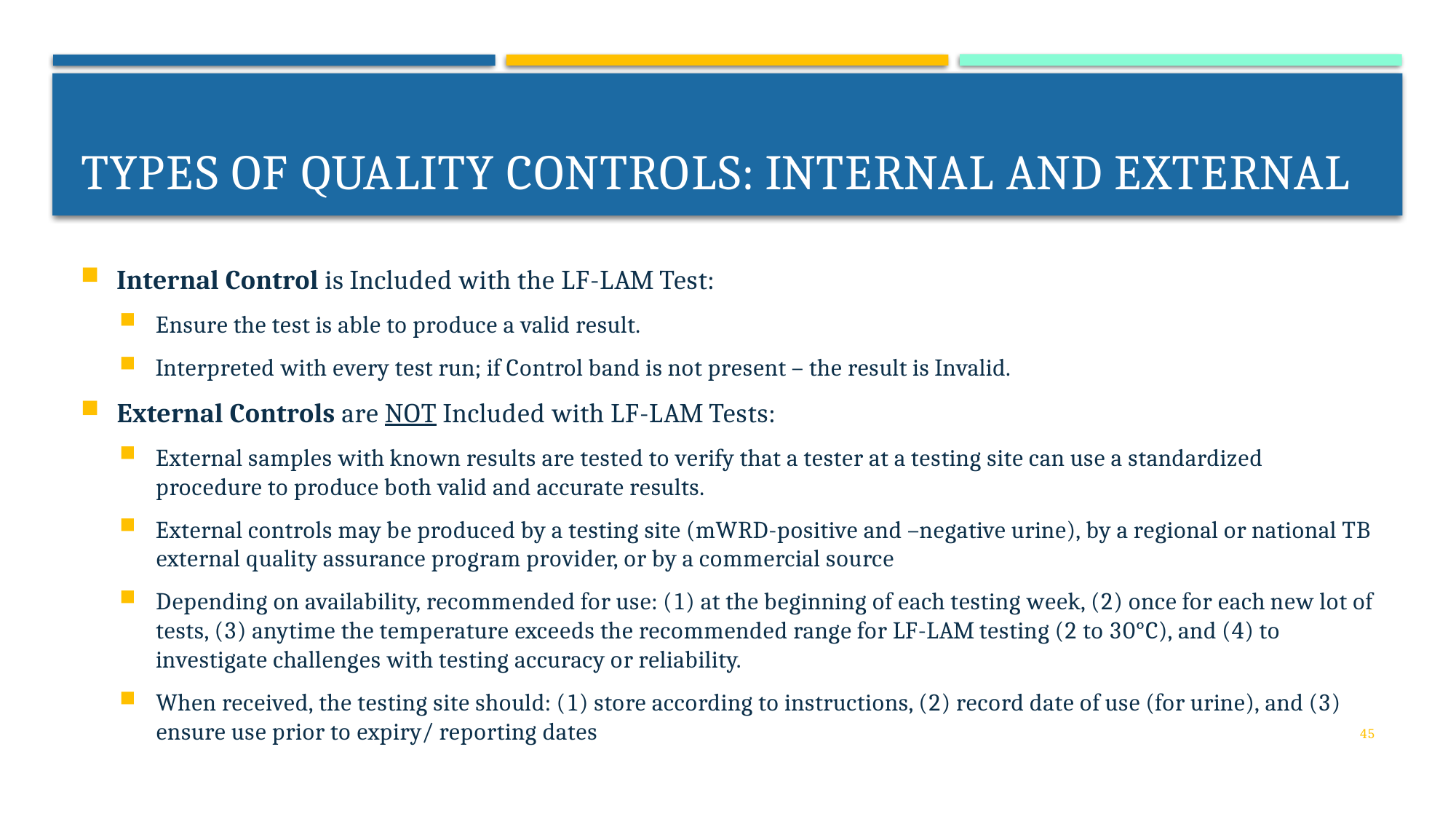

# Types of Quality Controls: internal and external
Internal Control is Included with the LF-LAM Test:
Ensure the test is able to produce a valid result.
Interpreted with every test run; if Control band is not present – the result is Invalid.
External Controls are NOT Included with LF-LAM Tests:
External samples with known results are tested to verify that a tester at a testing site can use a standardized procedure to produce both valid and accurate results.
External controls may be produced by a testing site (mWRD-positive and –negative urine), by a regional or national TB external quality assurance program provider, or by a commercial source
Depending on availability, recommended for use: (1) at the beginning of each testing week, (2) once for each new lot of tests, (3) anytime the temperature exceeds the recommended range for LF-LAM testing (2 to 30°C), and (4) to investigate challenges with testing accuracy or reliability.
When received, the testing site should: (1) store according to instructions, (2) record date of use (for urine), and (3) ensure use prior to expiry/ reporting dates
45